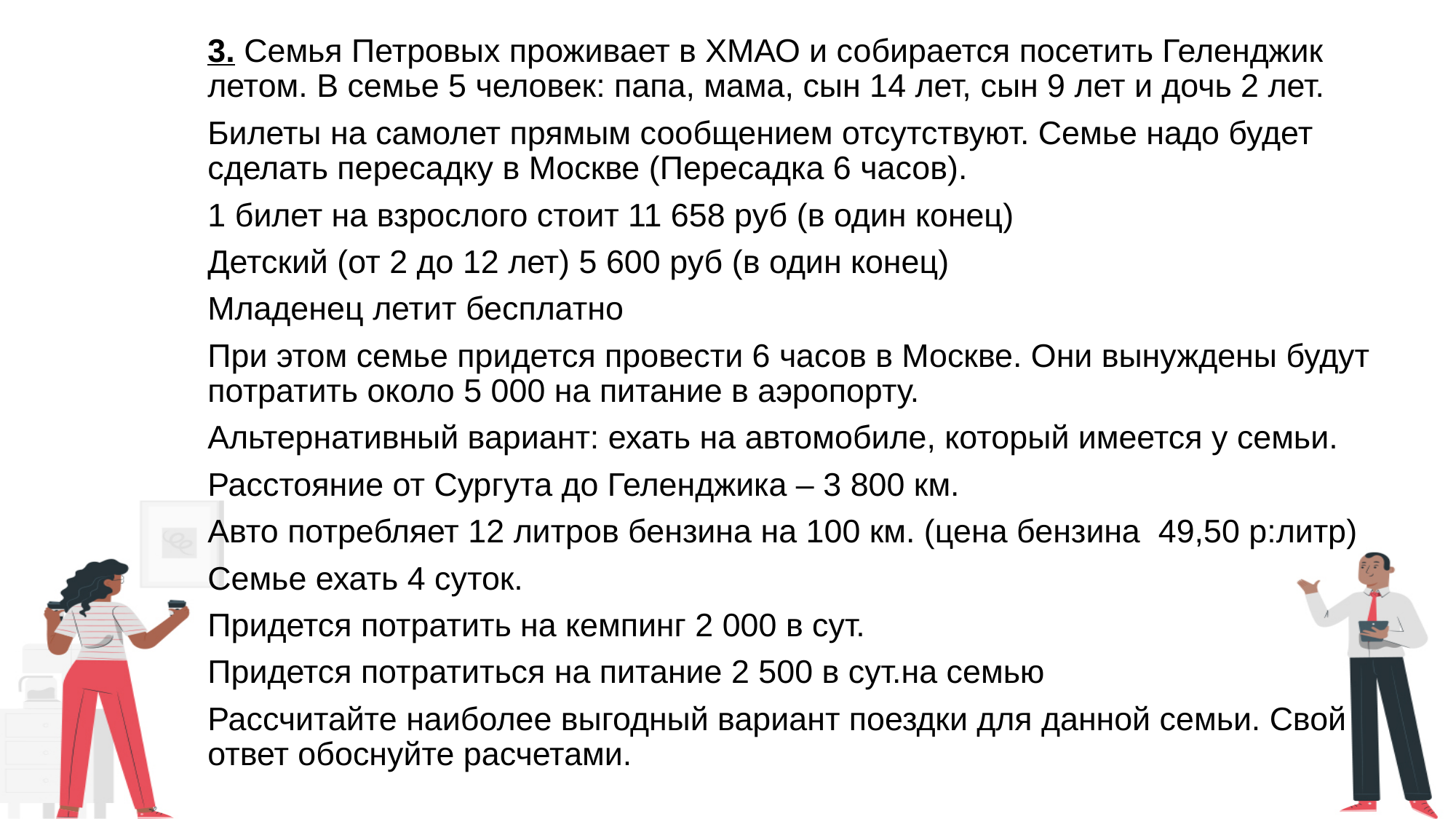

3. Семья Петровых проживает в ХМАО и собирается посетить Геленджик летом. В семье 5 человек: папа, мама, сын 14 лет, сын 9 лет и дочь 2 лет.
Билеты на самолет прямым сообщением отсутствуют. Семье надо будет сделать пересадку в Москве (Пересадка 6 часов).
1 билет на взрослого стоит 11 658 руб (в один конец)
Детский (от 2 до 12 лет) 5 600 руб (в один конец)
Младенец летит бесплатно
При этом семье придется провести 6 часов в Москве. Они вынуждены будут потратить около 5 000 на питание в аэропорту.
Альтернативный вариант: ехать на автомобиле, который имеется у семьи.
Расстояние от Сургута до Геленджика – 3 800 км.
Авто потребляет 12 литров бензина на 100 км. (цена бензина  49,50 р:литр)
Семье ехать 4 суток.
Придется потратить на кемпинг 2 000 в сут.
Придется потратиться на питание 2 500 в сут.на семью
Рассчитайте наиболее выгодный вариант поездки для данной семьи. Свой ответ обоснуйте расчетами.